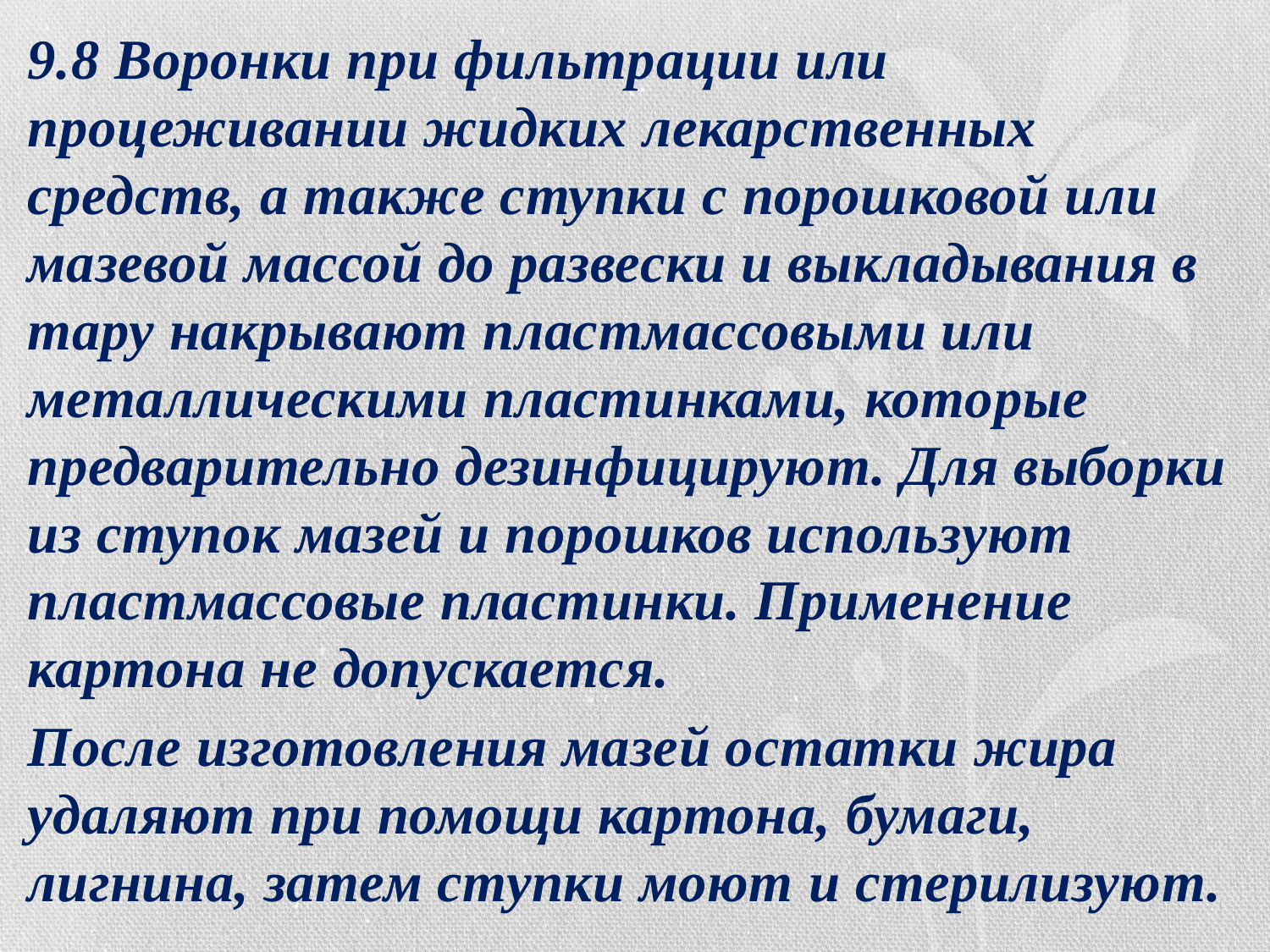

9.8 Воронки при фильтрации или процеживании жидких лекарственных средств, а также ступки с порошковой или мазевой массой до развески и выкладывания в тару накрывают пластмассовыми или металлическими пластинками, кото­рые предварительно дезинфицируют. Для выборки из ступок мазей и порошков используют пластмассовые пластинки. Применение картона не допускается.
После изготовления мазей остатки жира удаляют при помощи картона, бумаги, лигнина, затем ступки моют и стерилизуют.